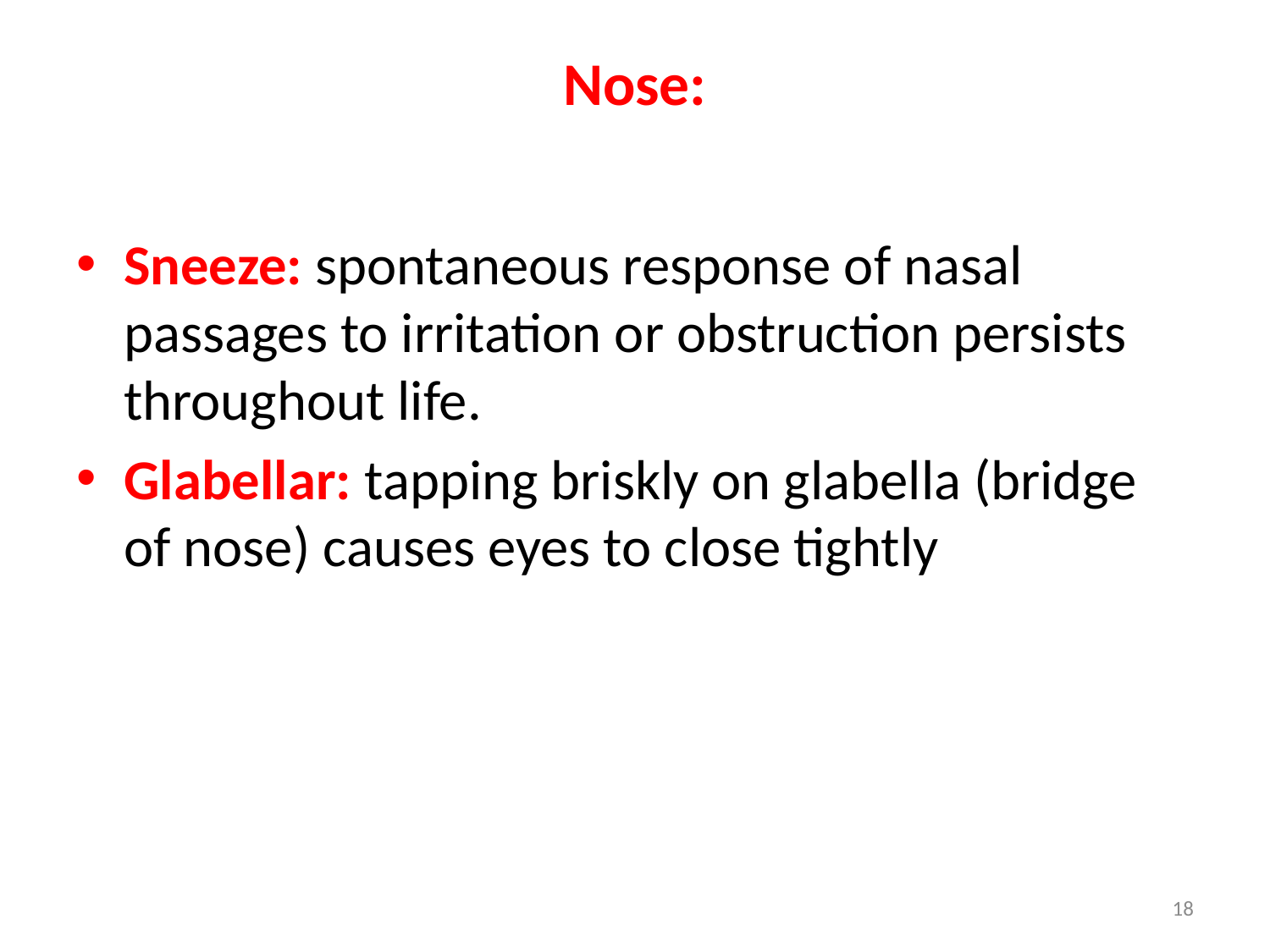

# Nose:
Sneeze: spontaneous response of nasal passages to irritation or obstruction persists throughout life.
Glabellar: tapping briskly on glabella (bridge of nose) causes eyes to close tightly
18